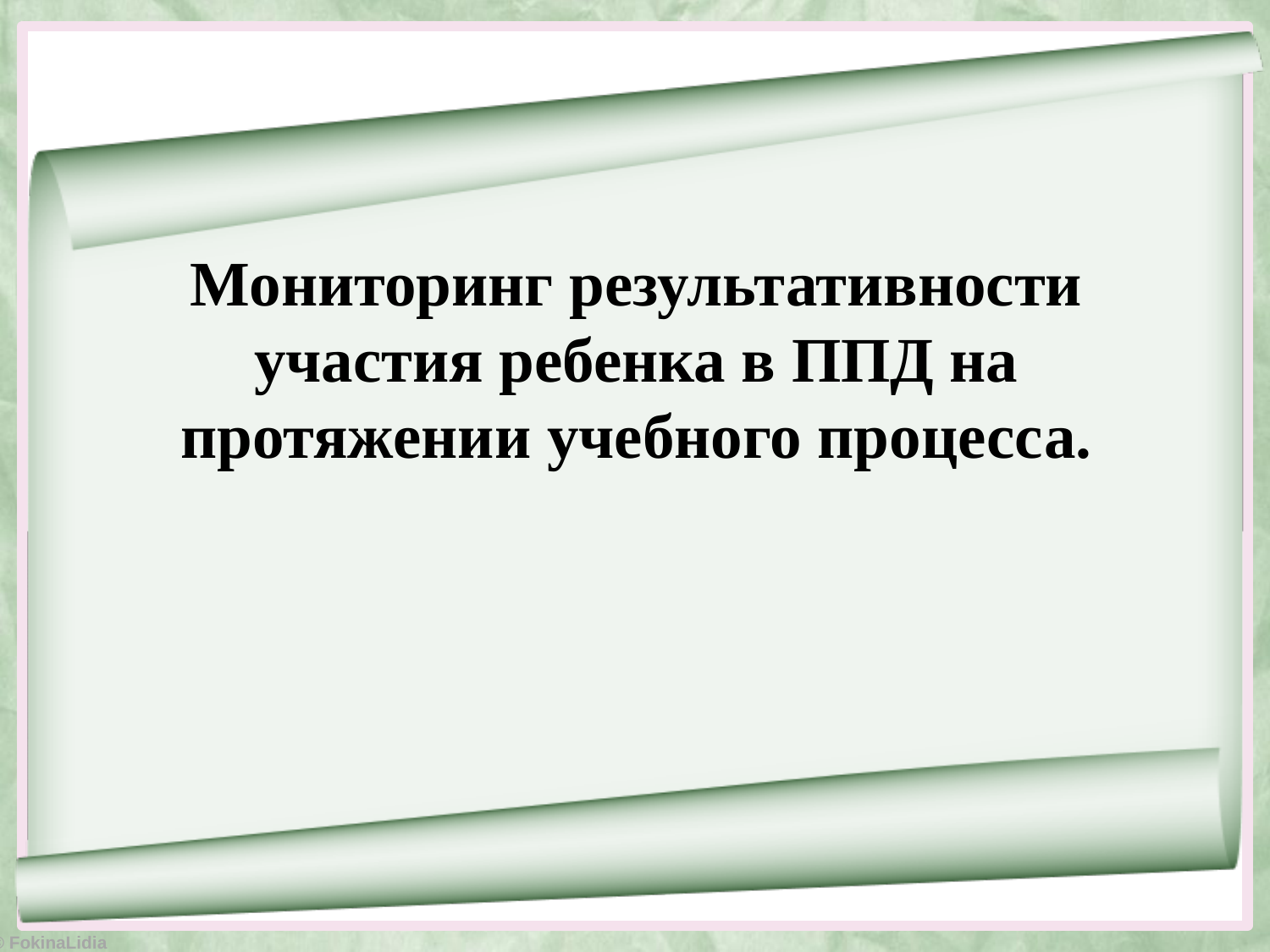

# Мониторинг результативности участия ребенка в ППД на протяжении учебного процесса.